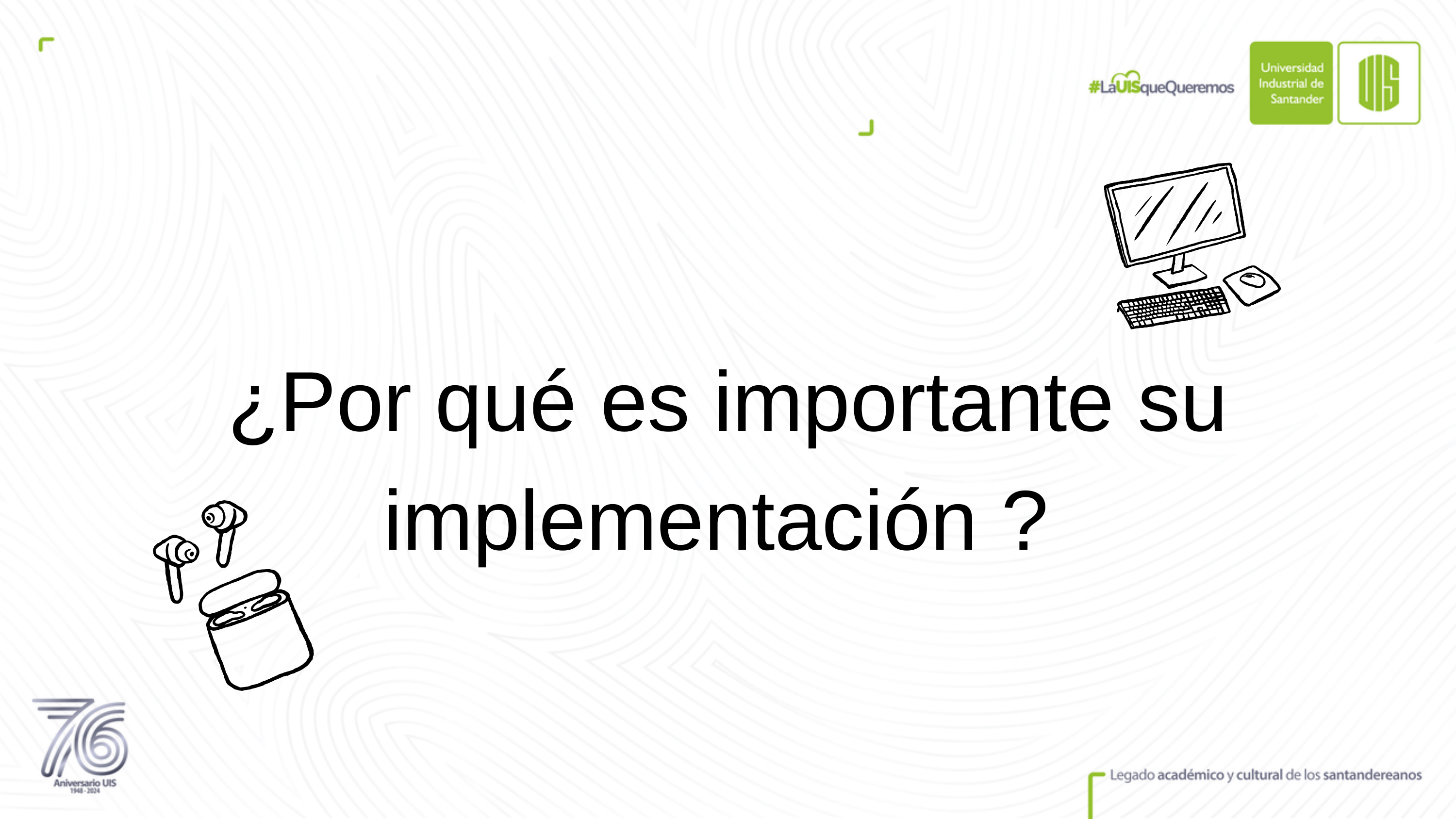

¿Por qué es importante su implementación ?